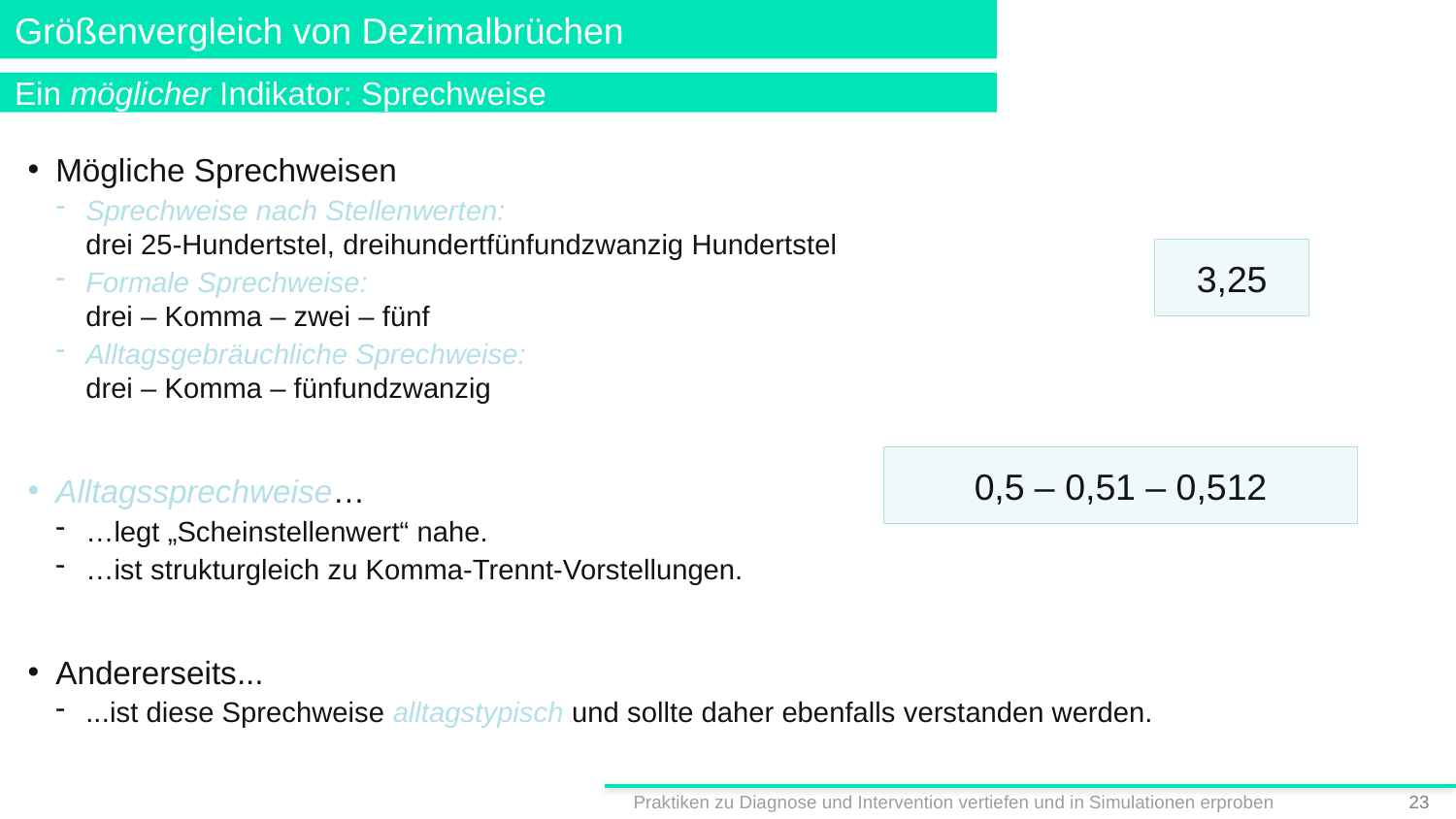

# Größenvergleich von Dezimalbrüchen

Ein möglicher Indikator: Sprechweise
Mögliche Sprechweisen
Sprechweise nach Stellenwerten:
drei 25-Hundertstel, dreihundertfünfundzwanzig Hundertstel
Formale Sprechweise:
drei – Komma – zwei – fünf
Alltagsgebräuchliche Sprechweise:
drei – Komma – fünfundzwanzig

Alltagssprechweise…
…legt „Scheinstellenwert“ nahe.
…ist strukturgleich zu Komma-Trennt-Vorstellungen.

Andererseits...
...ist diese Sprechweise alltagstypisch und sollte daher ebenfalls verstanden werden.
3,25
0,5 – 0,51 – 0,512
Praktiken zu Diagnose und Intervention vertiefen und in Simulationen erproben
23